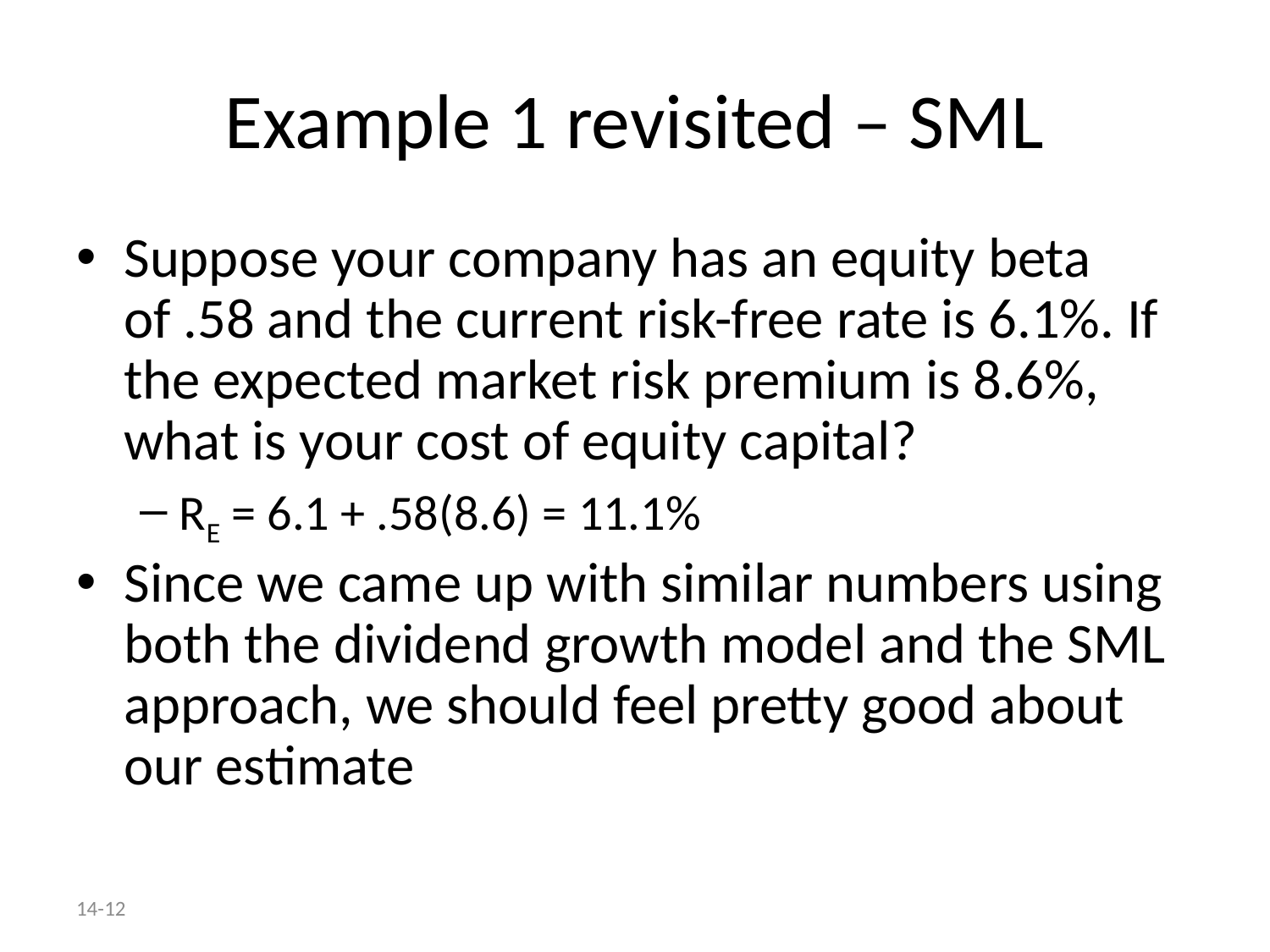

# Example 1 revisited – SML
Suppose your company has an equity beta of .58 and the current risk-free rate is 6.1%. If the expected market risk premium is 8.6%, what is your cost of equity capital?
RE = 6.1 + .58(8.6) = 11.1%
Since we came up with similar numbers using both the dividend growth model and the SML approach, we should feel pretty good about our estimate
14-12